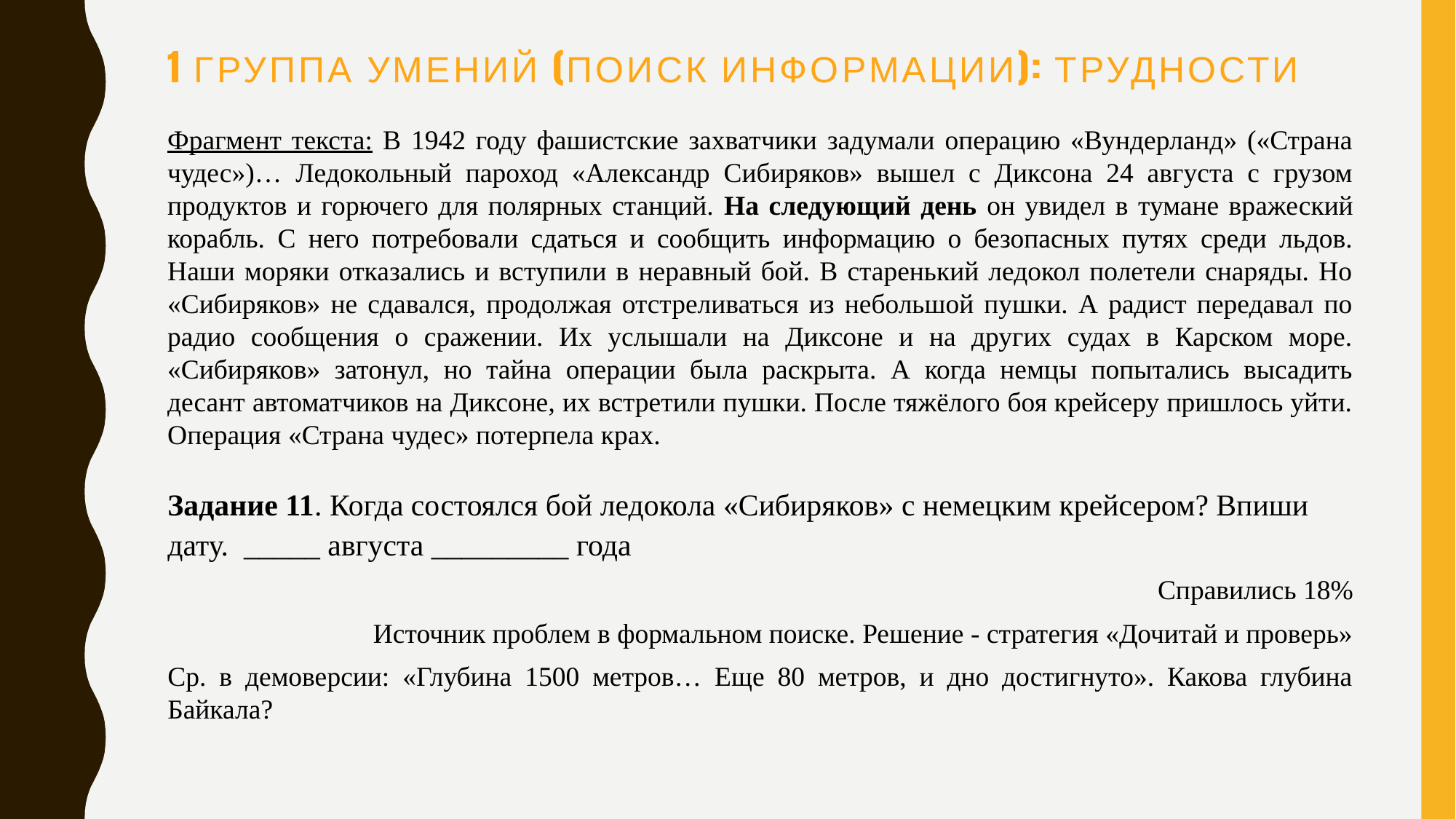

# 1 группа умений (поиск информации): ТРУДНОСТИ
Фрагмент текста: В 1942 году фашистские захватчики задумали операцию «Вундерланд» («Страна чудес»)… Ледокольный пароход «Александр Сибиряков» вышел с Диксона 24 августа с грузом продуктов и горючего для полярных станций. На следующий день он увидел в тумане вражеский корабль. С него потребовали сдаться и сообщить информацию о безопасных путях среди льдов. Наши моряки отказались и вступили в неравный бой. В старенький ледокол полетели снаряды. Но «Сибиряков» не сдавался, продолжая отстреливаться из небольшой пушки. А радист передавал по радио сообщения о сражении. Их услышали на Диксоне и на других судах в Карском море. «Сибиряков» затонул, но тайна операции была раскрыта. А когда немцы попытались высадить десант автоматчиков на Диксоне, их встретили пушки. После тяжёлого боя крейсеру пришлось уйти. Операция «Страна чудес» потерпела крах.

Задание 11. Когда состоялся бой ледокола «Сибиряков» с немецким крейсером? Впиши дату.  _____ августа _________ года
Справились 18%
Источник проблем в формальном поиске. Решение - стратегия «Дочитай и проверь»
Ср. в демоверсии: «Глубина 1500 метров… Еще 80 метров, и дно достигнуто». Какова глубина Байкала?